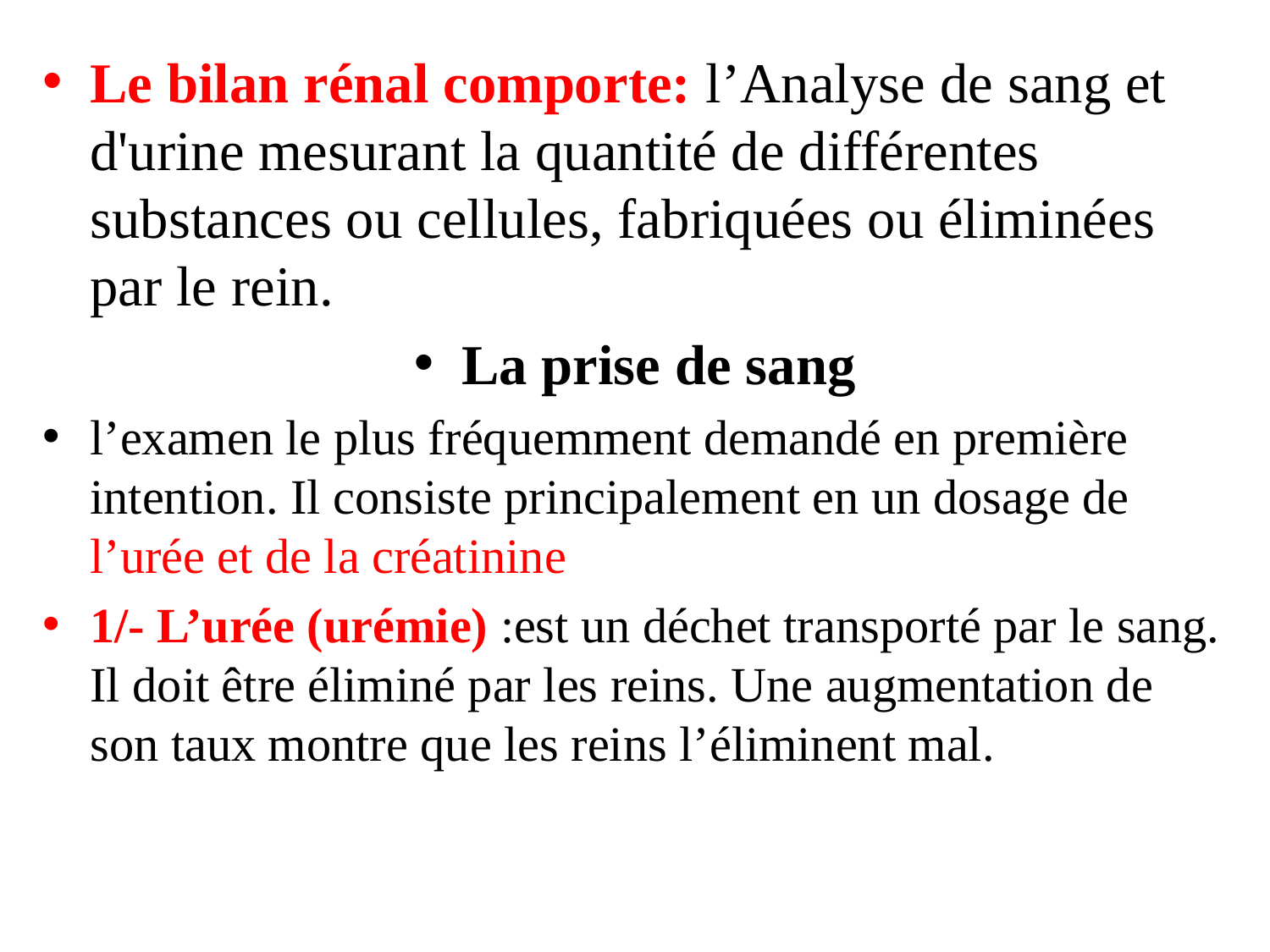

Le bilan rénal comporte: l’Analyse de sang et d'urine mesurant la quantité de différentes substances ou cellules, fabriquées ou éliminées par le rein.
La prise de sang
l’examen le plus fréquemment demandé en première intention. Il consiste principalement en un dosage de l’urée et de la créatinine
1/- L’urée (urémie) :est un déchet transporté par le sang. Il doit être éliminé par les reins. Une augmentation de son taux montre que les reins l’éliminent mal.